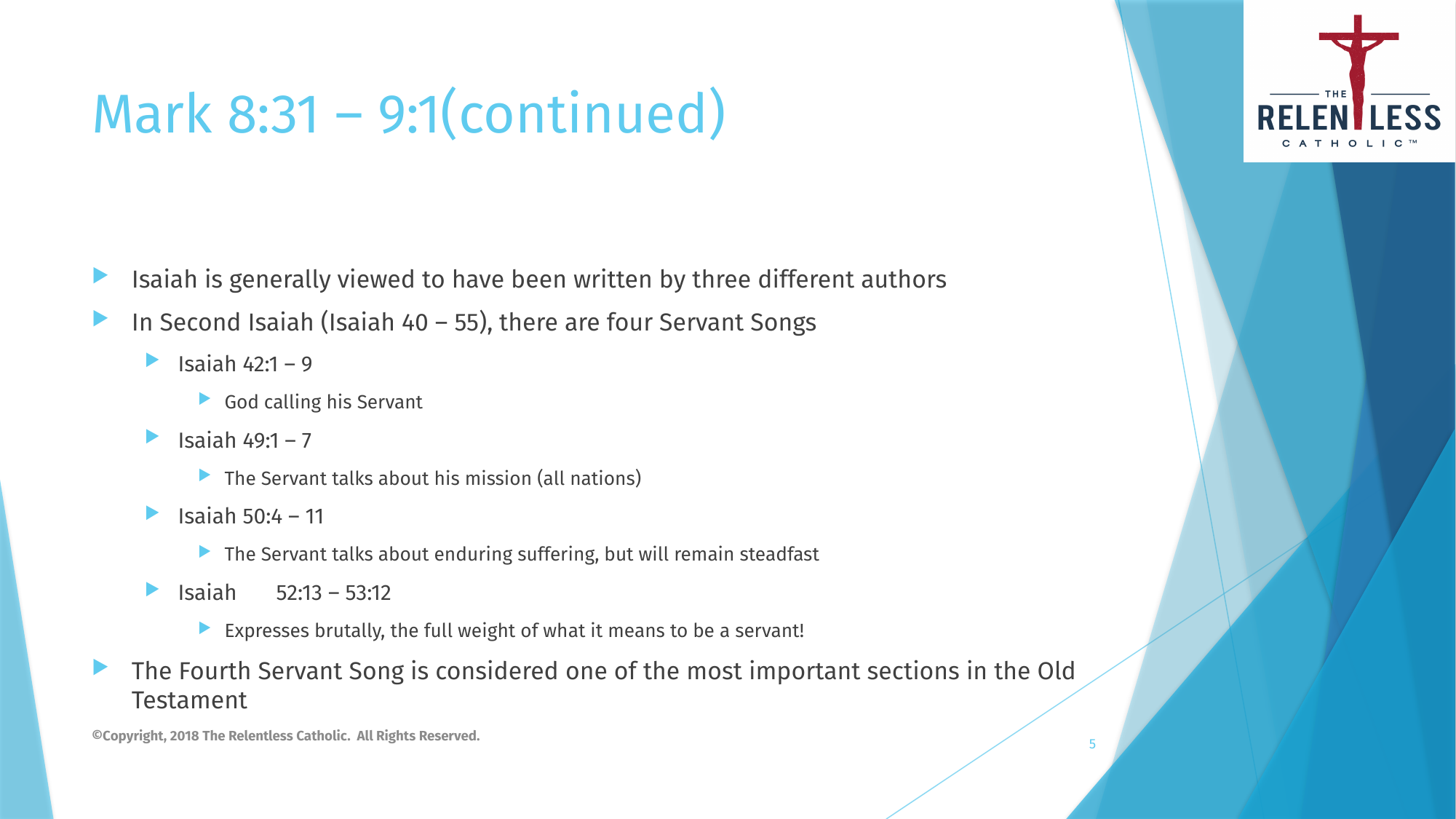

# Mark 8:31 – 9:1(continued)
Isaiah is generally viewed to have been written by three different authors
In Second Isaiah (Isaiah 40 – 55), there are four Servant Songs
Isaiah 42:1 – 9
God calling his Servant
Isaiah 49:1 – 7
The Servant talks about his mission (all nations)
Isaiah 50:4 – 11
The Servant talks about enduring suffering, but will remain steadfast
Isaiah	52:13 – 53:12
Expresses brutally, the full weight of what it means to be a servant!
The Fourth Servant Song is considered one of the most important sections in the Old Testament
©Copyright, 2018 The Relentless Catholic.  All Rights Reserved.

5